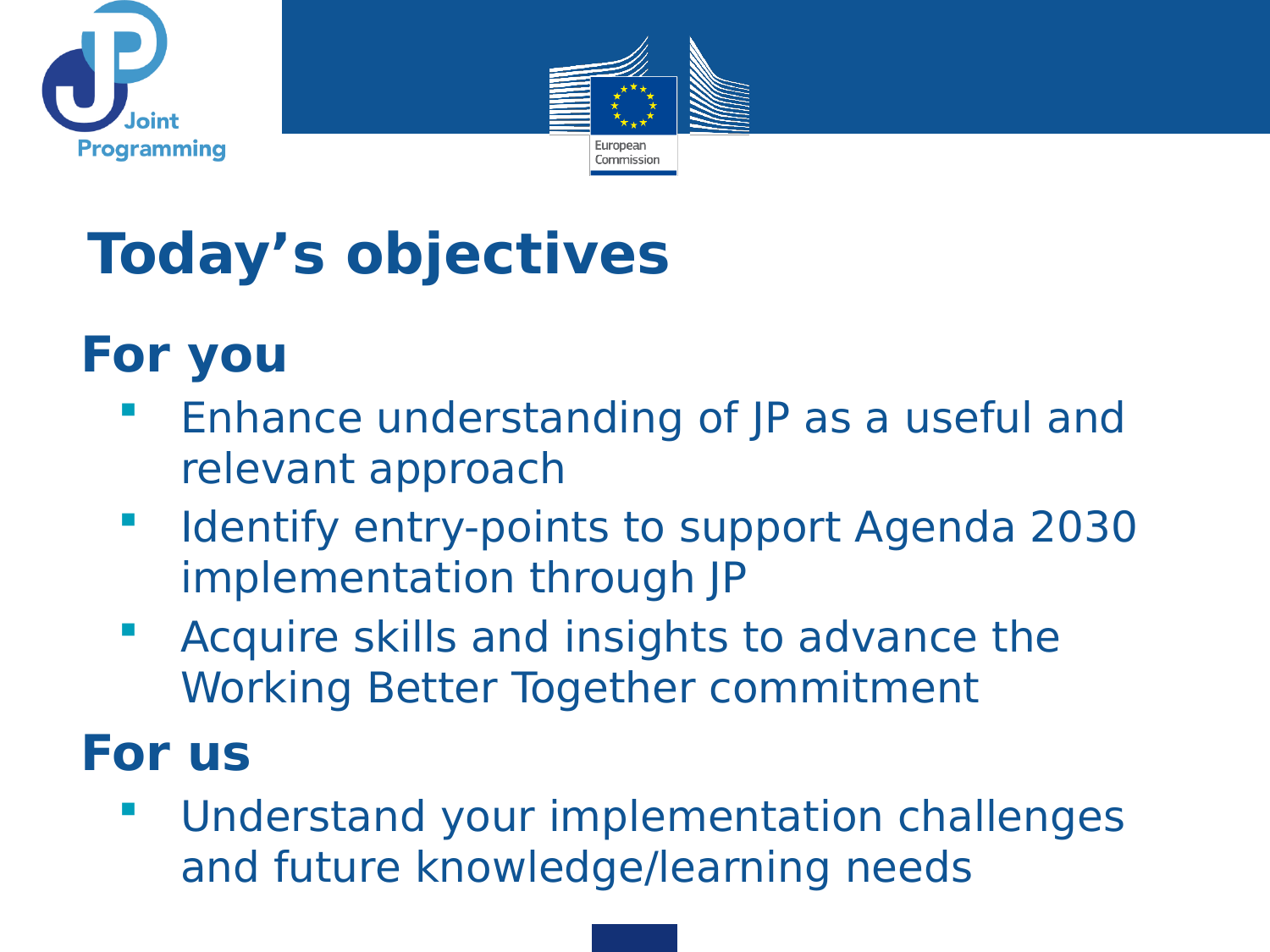

# Today’s objectives
For you
Enhance understanding of JP as a useful and relevant approach
Identify entry-points to support Agenda 2030 implementation through JP
Acquire skills and insights to advance the Working Better Together commitment
For us
Understand your implementation challenges and future knowledge/learning needs